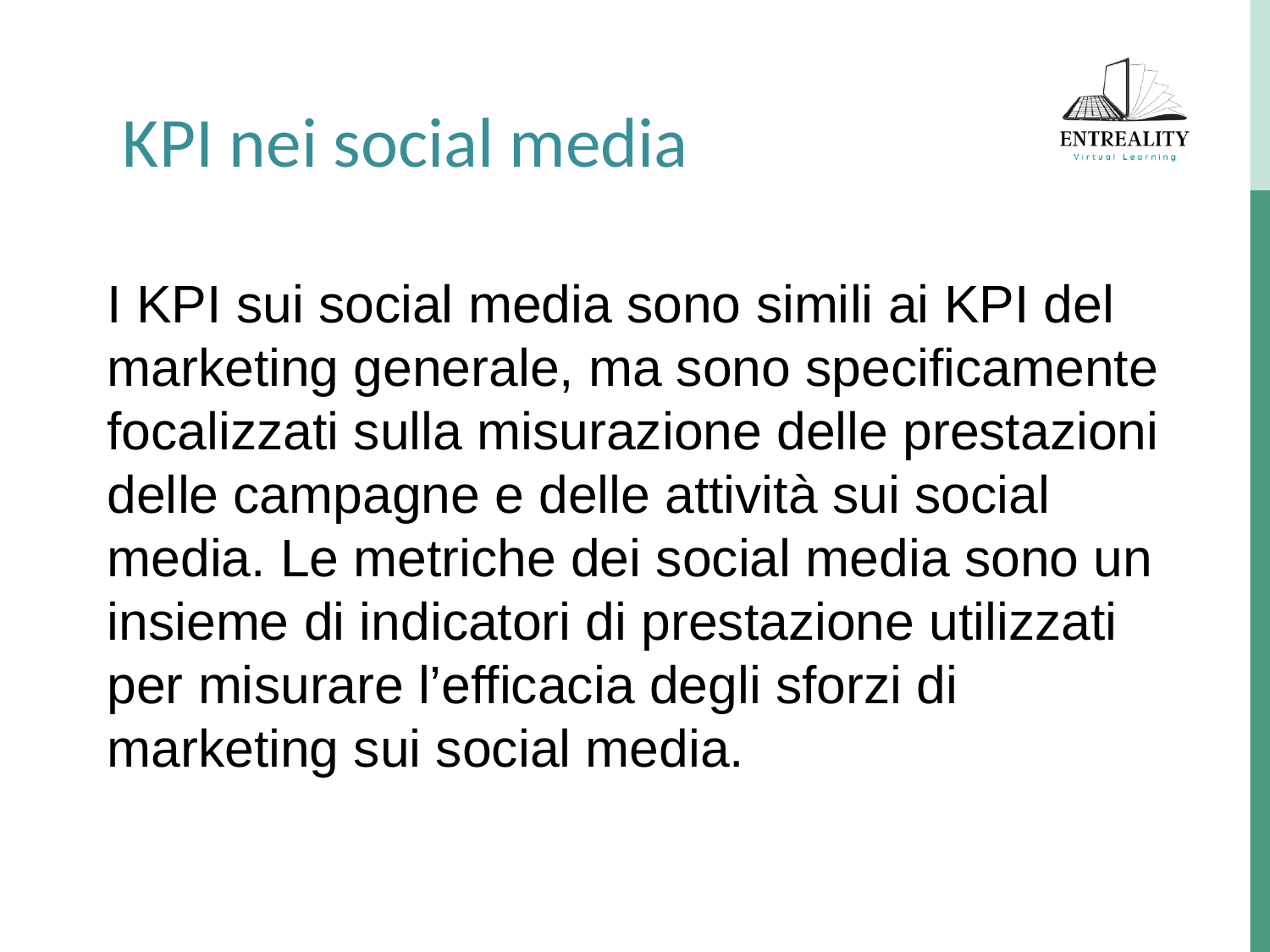

KPI nei social media
I KPI sui social media sono simili ai KPI del marketing generale, ma sono specificamente focalizzati sulla misurazione delle prestazioni delle campagne e delle attività sui social media. Le metriche dei social media sono un insieme di indicatori di prestazione utilizzati per misurare l’efficacia degli sforzi di marketing sui social media.